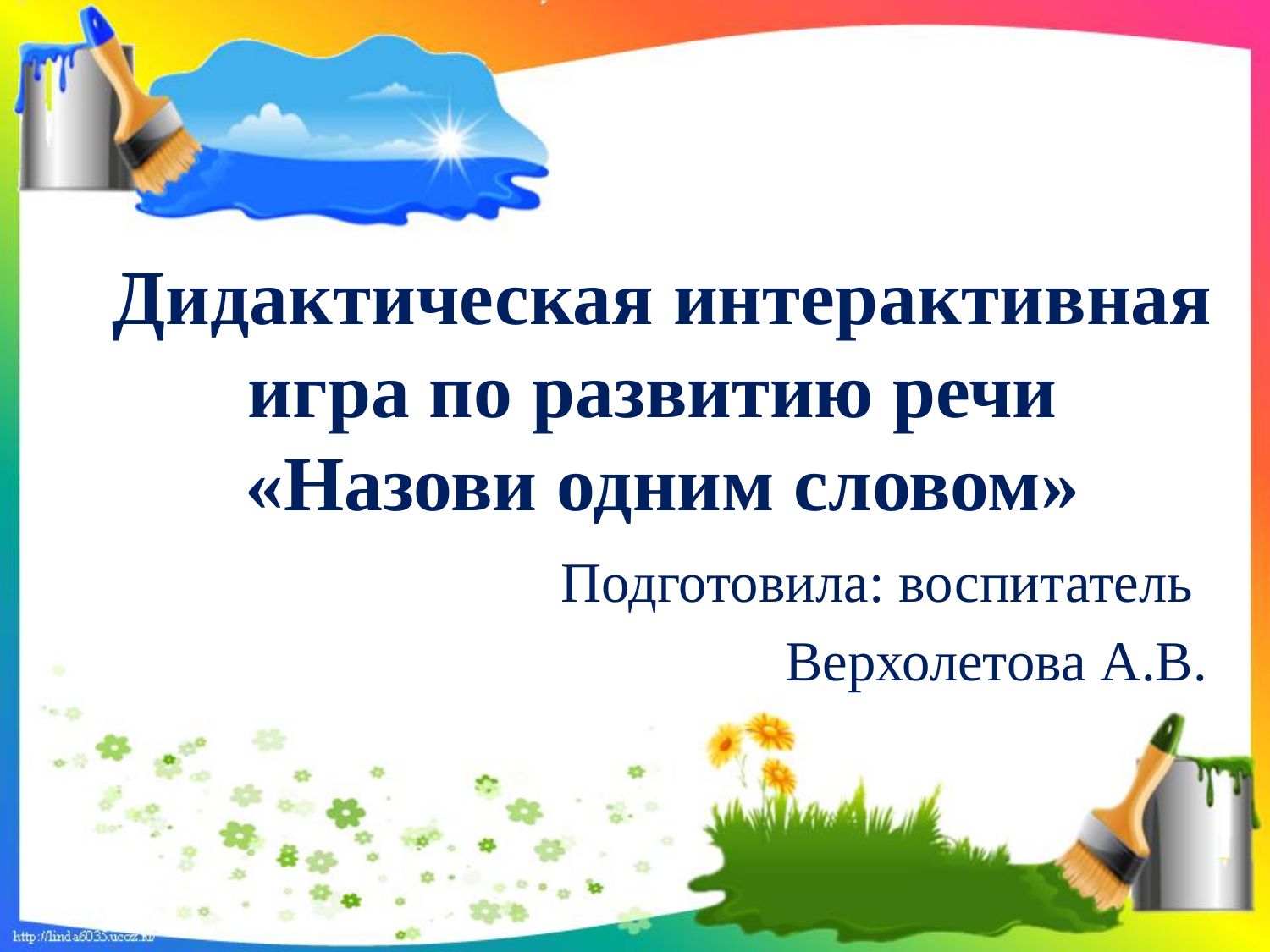

# Дидактическая интерактивная игра по развитию речи «Назови одним словом»

Подготовила: воспитатель
Верхолетова А.В.